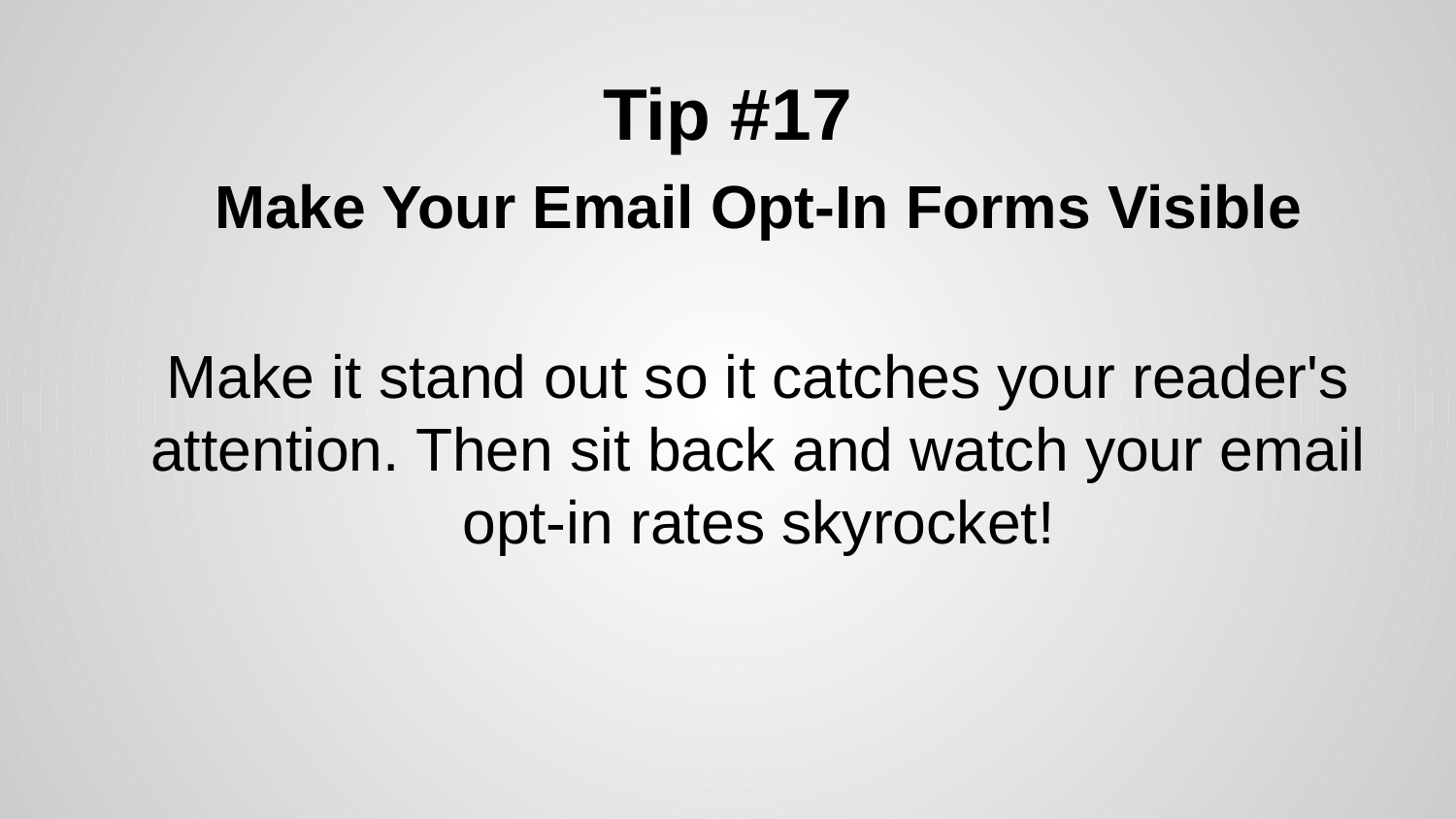

# Tip #17

Make Your Email Opt-In Forms Visible

Make it stand out so it catches your reader's attention. Then sit back and watch your email opt-in rates skyrocket!